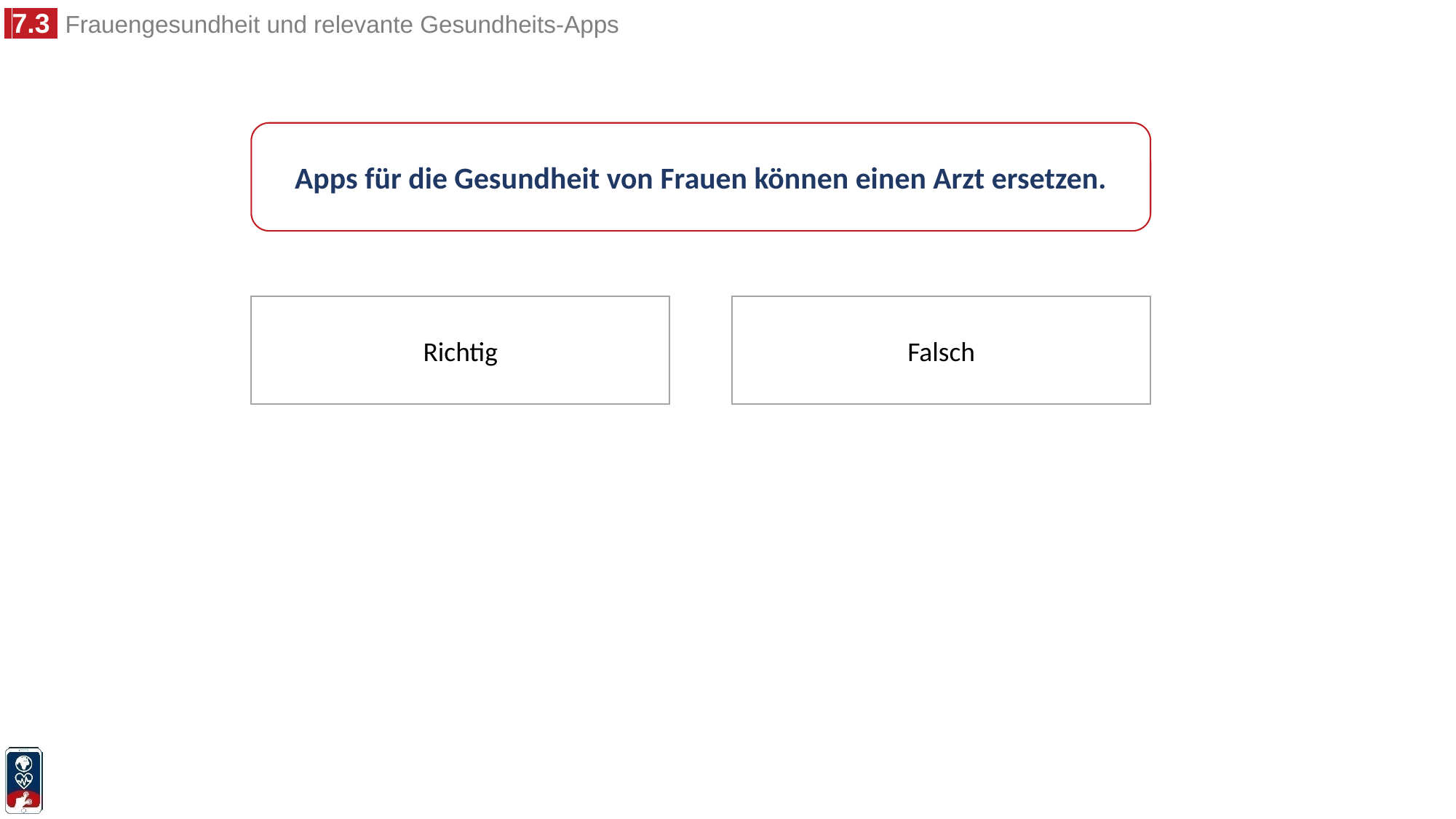

Apps für die Gesundheit von Frauen können einen Arzt ersetzen.
Falsch
Richtig